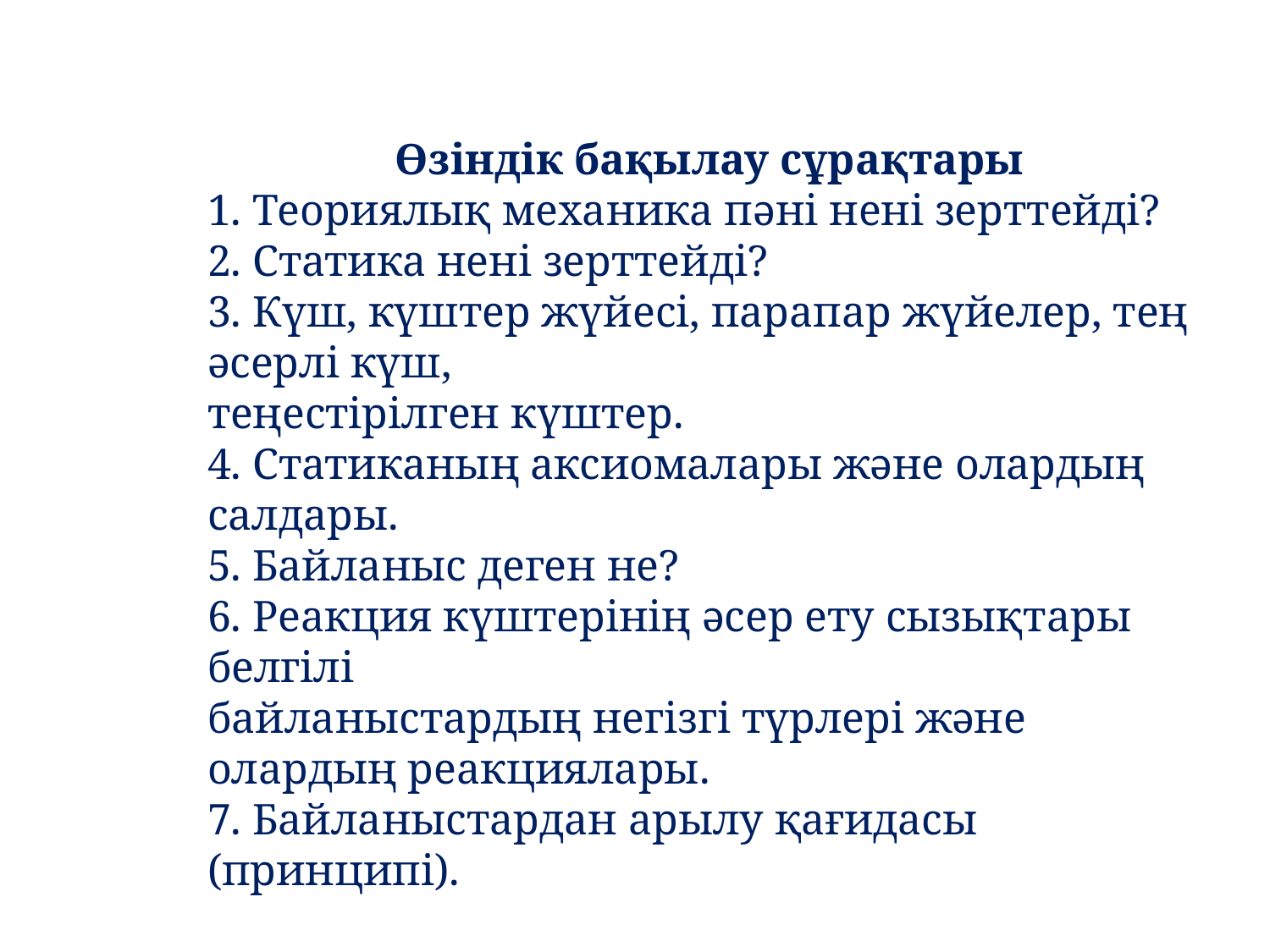

Өзіндік бақылау сұрақтары
1. Теориялық механика пәні нені зерттейді?
2. Статика нені зерттейді?
3. Күш, күштер жүйесі, парапар жүйелер, тең әсерлі күш,
теңестірілген күштер.
4. Статиканың аксиомалары және олардың салдары.
5. Байланыс деген не?
6. Реакция күштерінің әсер ету сызықтары белгілі
байланыстардың негізгі түрлері және олардың реакциялары.
7. Байланыстардан арылу қағидасы (принципі).